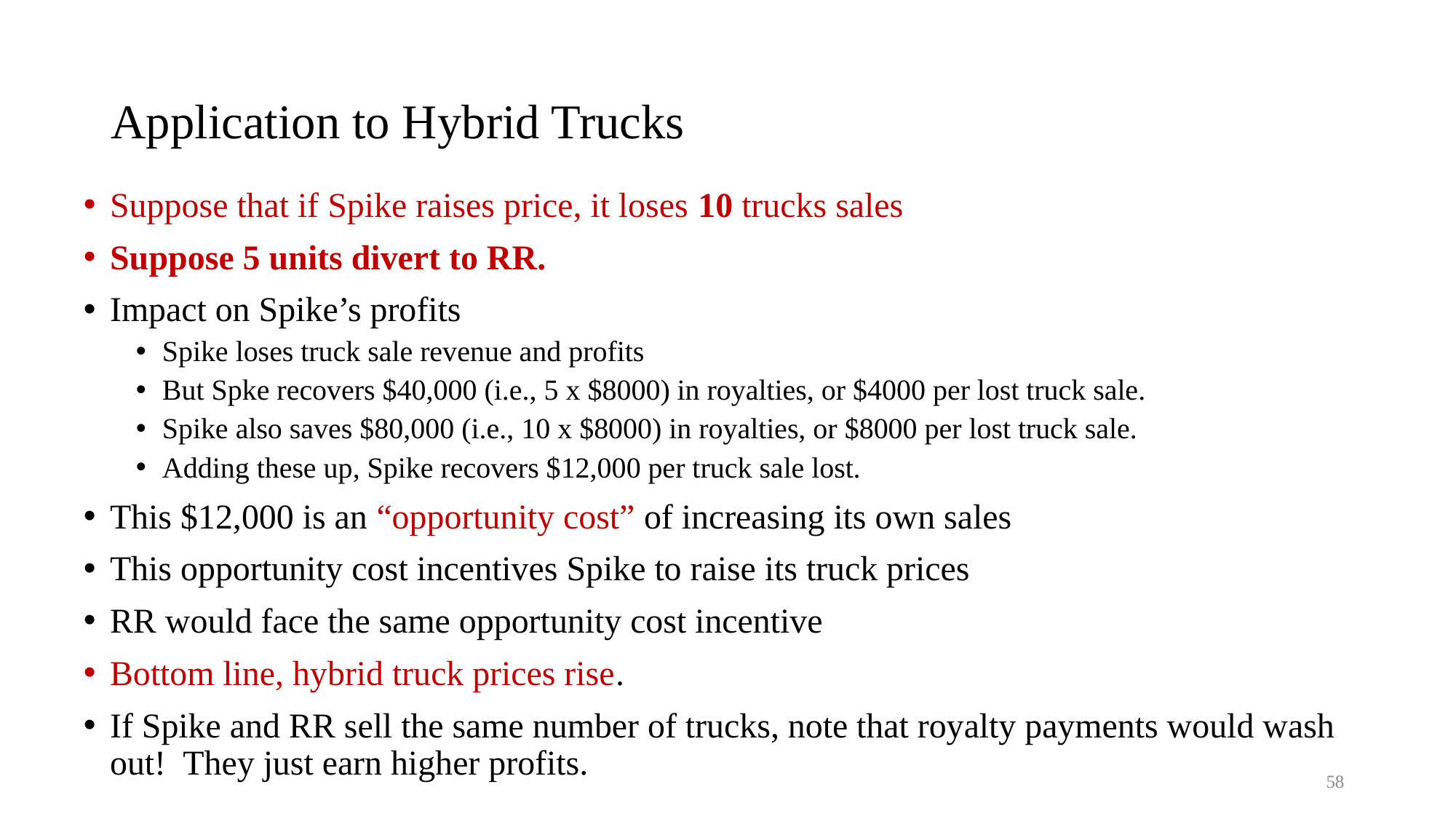

# Application to Hybrid Trucks
Suppose that if Spike raises price, it loses 10 trucks sales
Suppose 5 units divert to RR.
Impact on Spike’s profits
Spike loses truck sale revenue and profits
But Spke recovers $40,000 (i.e., 5 x $8000) in royalties, or $4000 per lost truck sale.
Spike also saves $80,000 (i.e., 10 x $8000) in royalties, or $8000 per lost truck sale.
Adding these up, Spike recovers $12,000 per truck sale lost.
This $12,000 is an “opportunity cost” of increasing its own sales
This opportunity cost incentives Spike to raise its truck prices
RR would face the same opportunity cost incentive
Bottom line, hybrid truck prices rise.
If Spike and RR sell the same number of trucks, note that royalty payments would wash out!  They just earn higher profits.
58